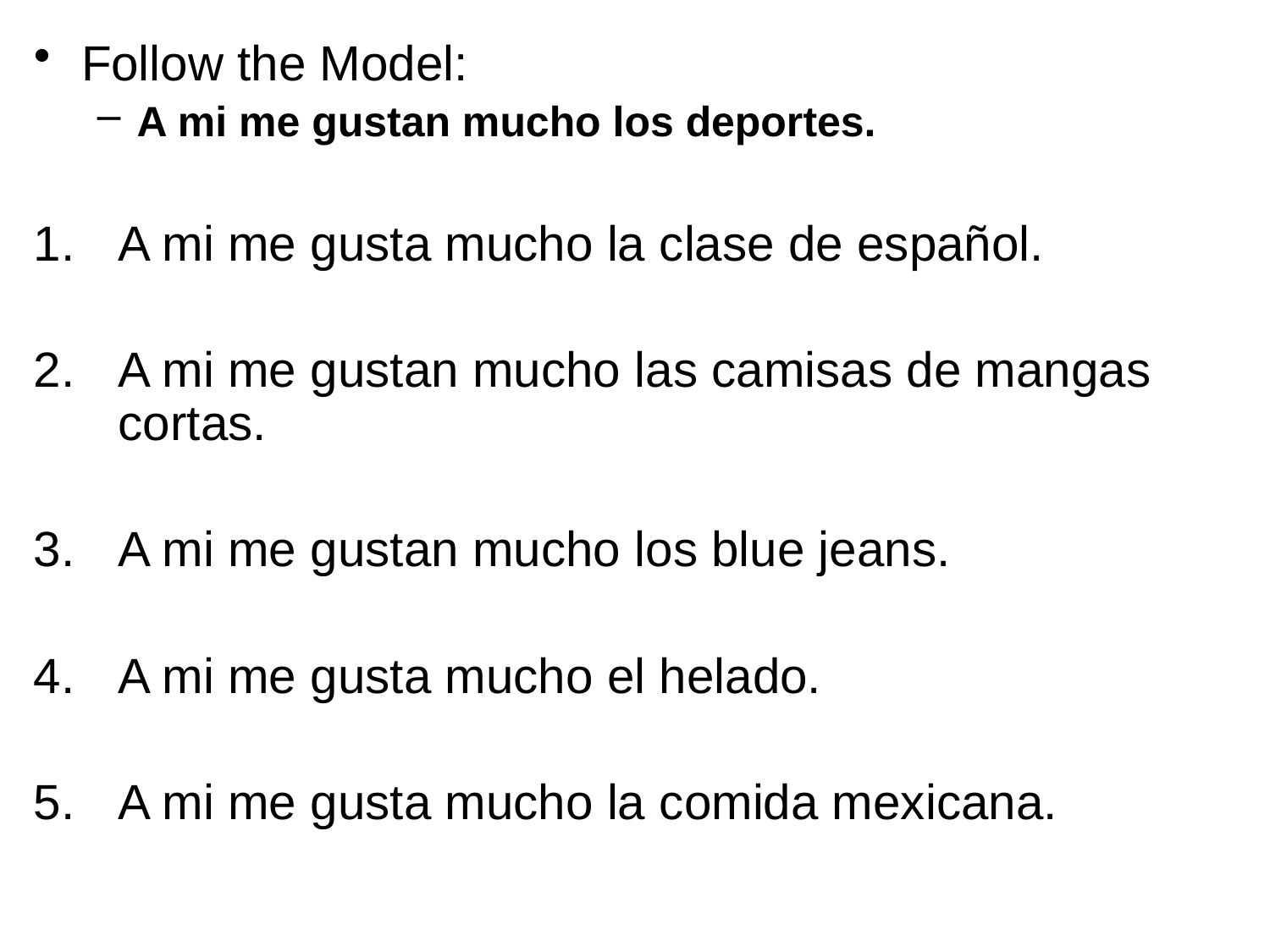

Follow the Model:
A mi me gustan mucho los deportes.

A mi me gusta mucho la clase de español.

A mi me gustan mucho las camisas de mangas cortas.

A mi me gustan mucho los blue jeans.

A mi me gusta mucho el helado.

A mi me gusta mucho la comida mexicana.